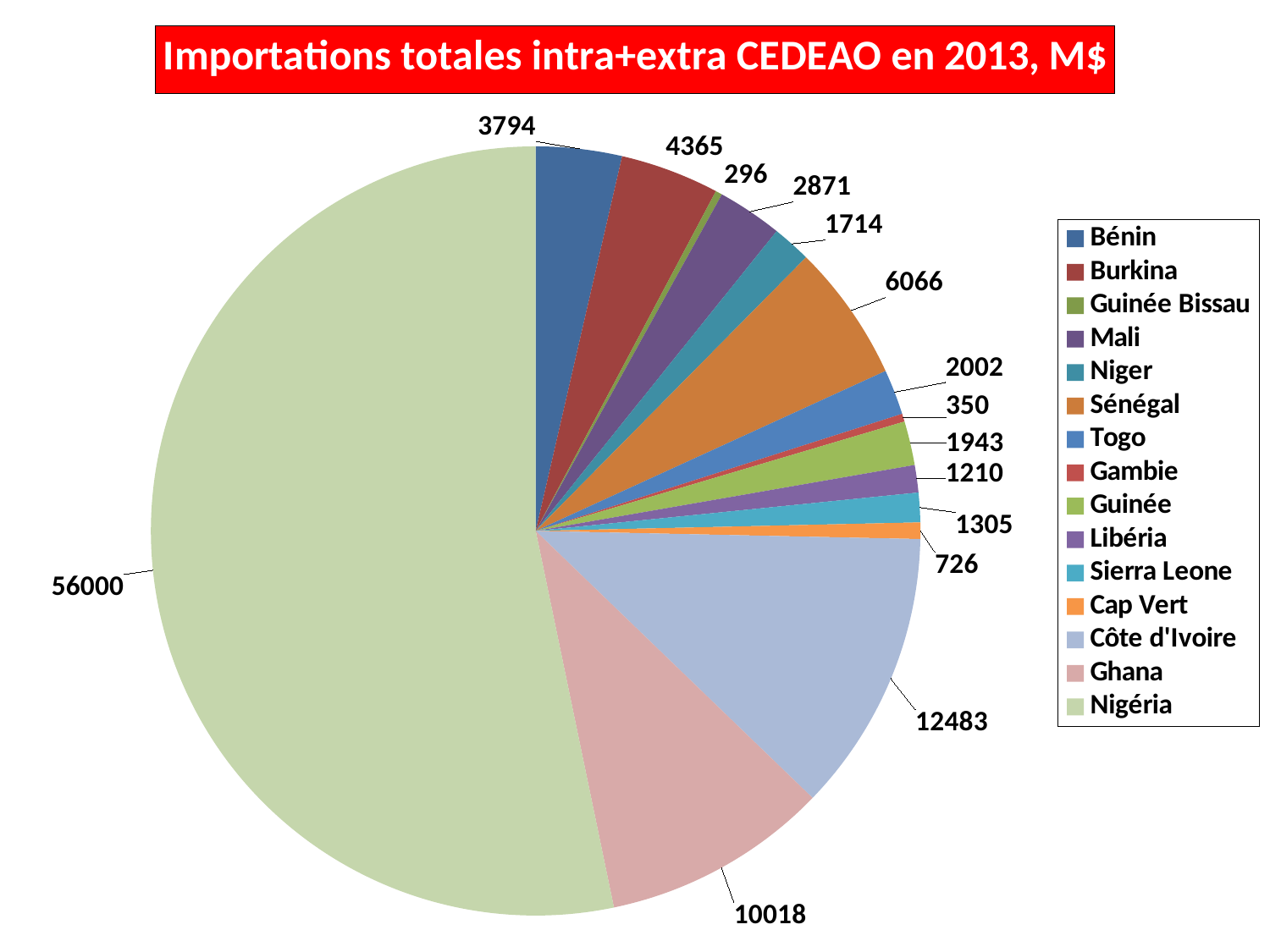

### Chart: Importations totales intra+extra CEDEAO en 2013, M$

| Category | Total imports |
|---|---|
| Bénin | 3794.0 |
| Burkina | 4365.0 |
| Guinée Bissau | 296.0 |
| Mali  | 2871.0 |
| Niger | 1714.0 |
| Sénégal | 6066.0 |
| Togo | 2002.0 |
| Gambie | 350.0 |
| Guinée | 1943.0 |
| Libéria | 1210.0 |
| Sierra Leone | 1305.0 |
| Cap Vert | 726.0 |
| Côte d'Ivoire | 12483.0 |
| Ghana | 10018.0 |
| Nigéria | 56000.0 |